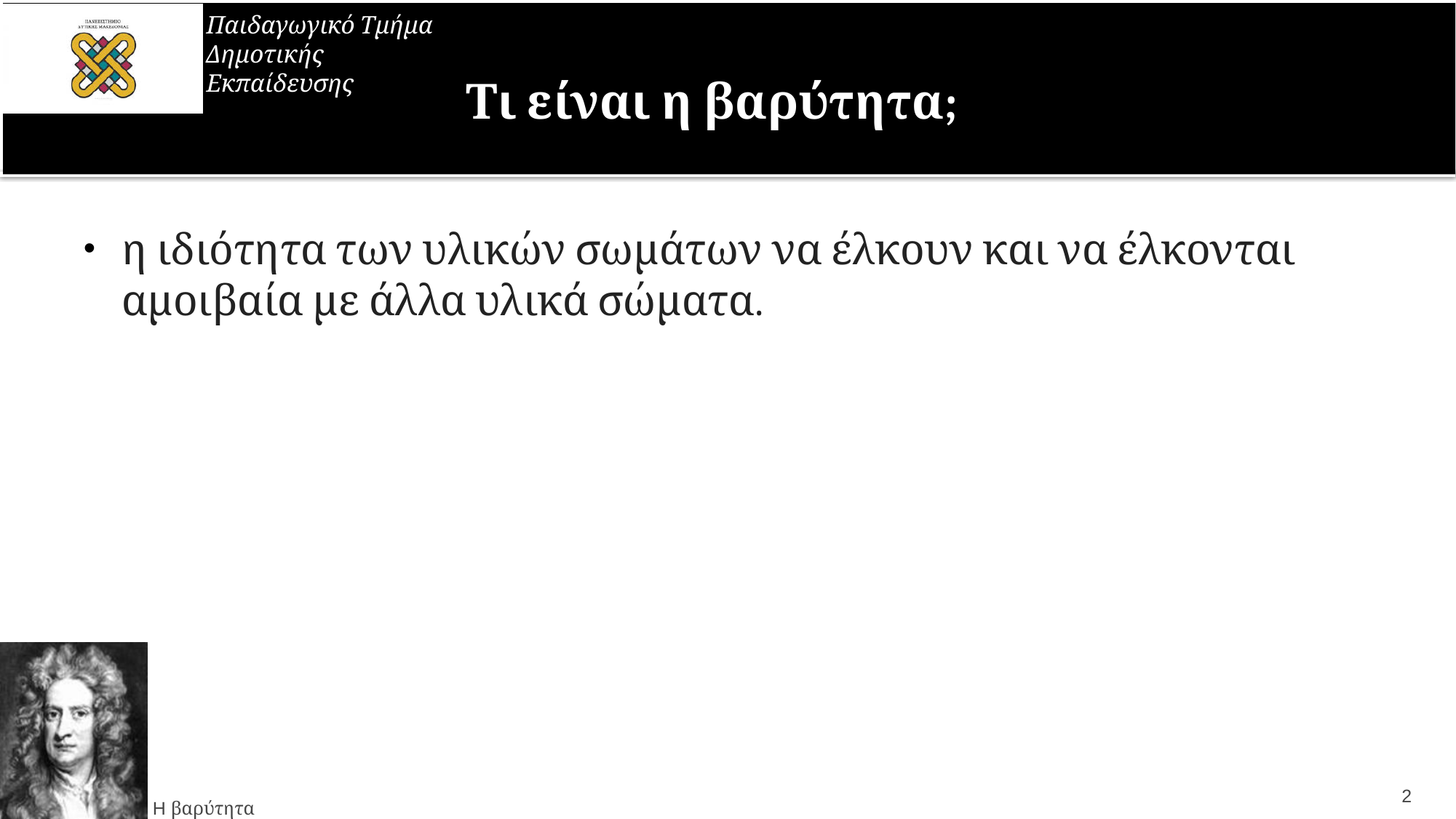

# Τι είναι η βαρύτητα;
η ιδιότητα των υλικών σωμάτων να έλκουν και να έλκονται αμοιβαία με άλλα υλικά σώματα.
2
Η βαρύτητα